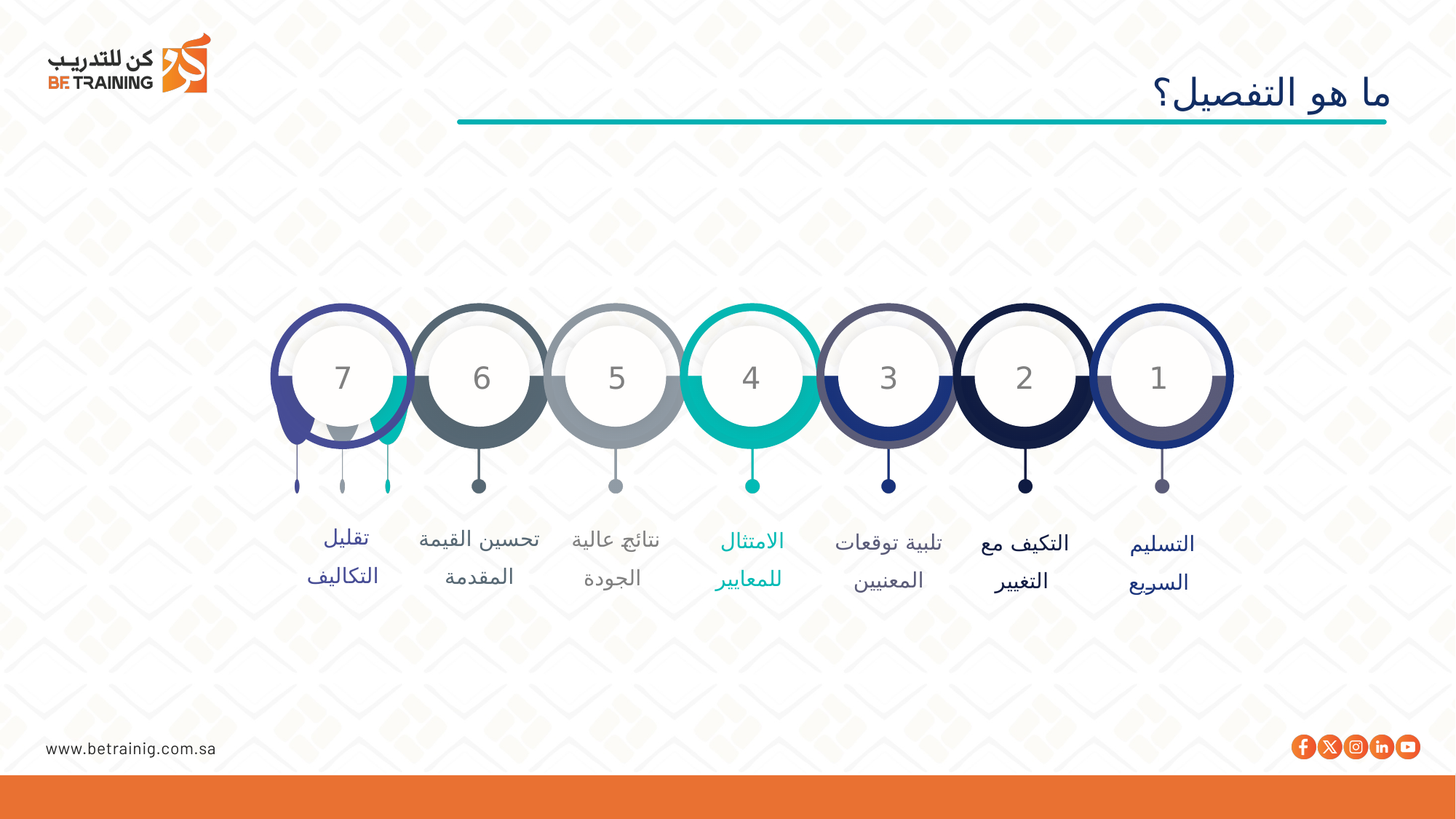

ما هو التفصيل؟

7
6
5
4
3
2
1

تقليل
التكاليف
تحسين القيمة المقدمة
نتائج عالية
 الجودة
الامتثال
 للمعايير
تلبية توقعات المعنيين
التكيف مع
 التغيير
التسليم
السريع